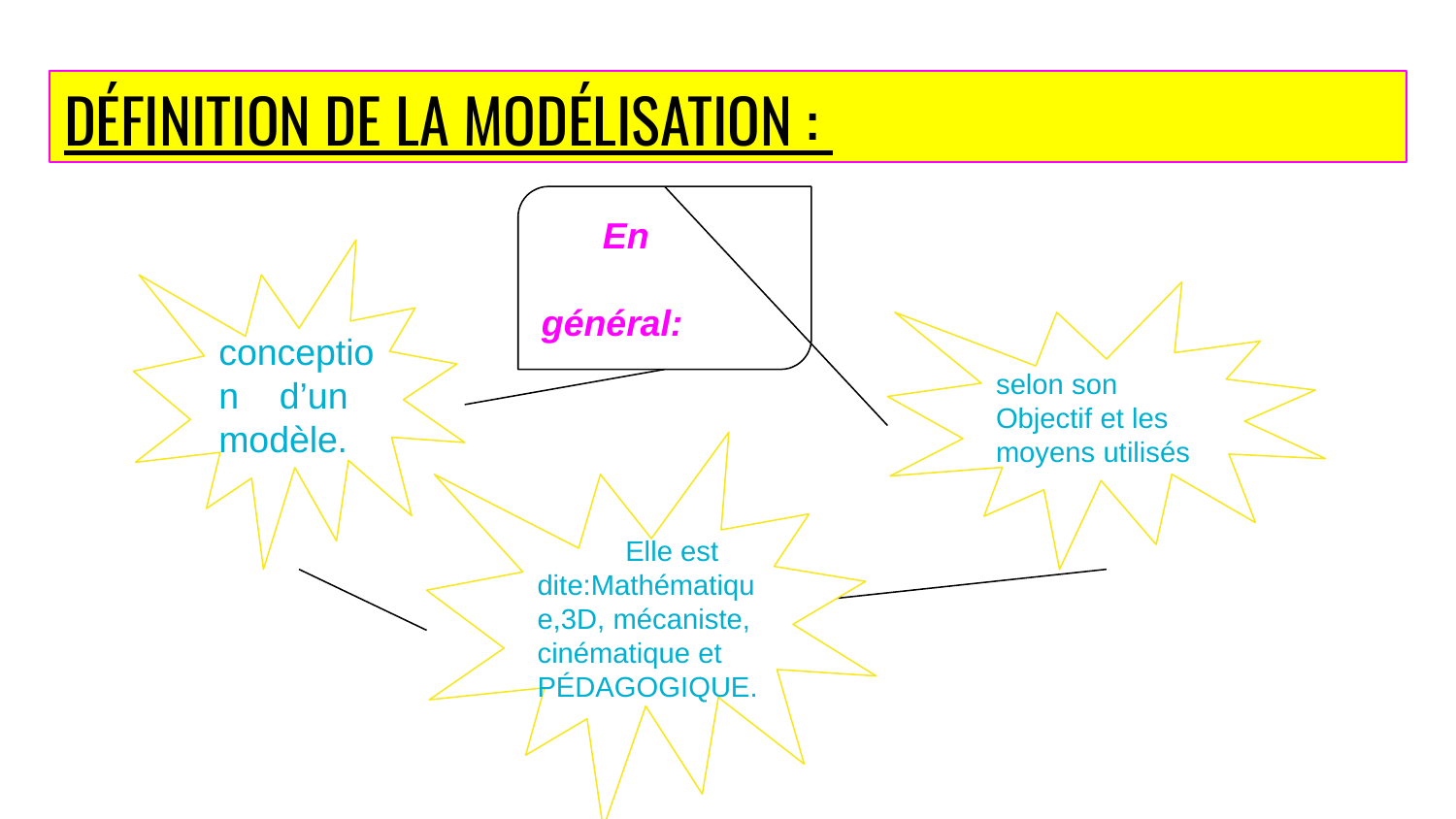

# DÉFINITION DE LA MODÉLISATION :
      En

général:

conception    d’un modèle.
selon son Objectif et les moyens utilisés
           Elle est dite:Mathématique,3D, mécaniste, cinématique et PÉDAGOGIQUE.